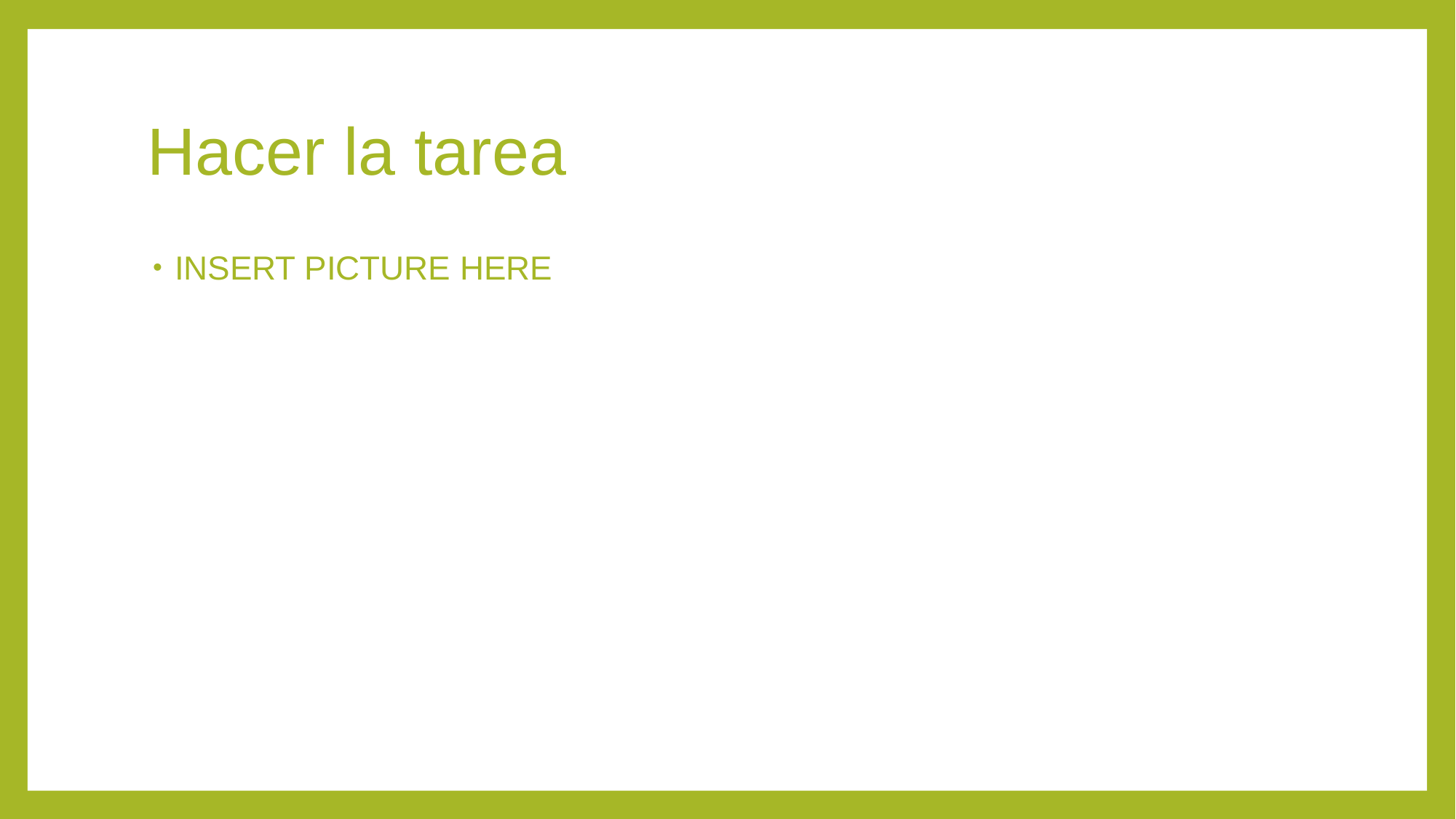

# Hacer la tarea
INSERT PICTURE HERE